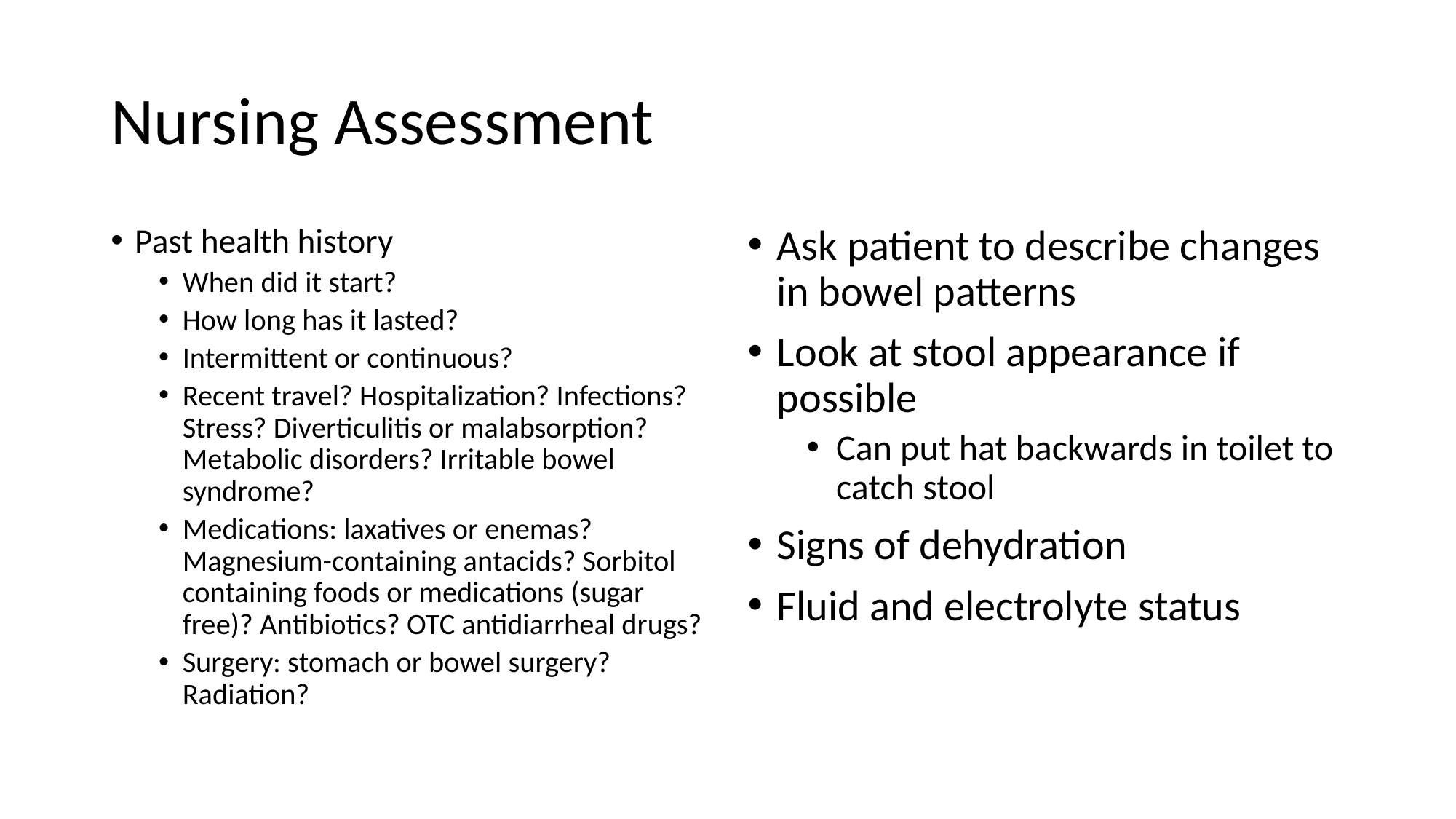

# Nursing Assessment
Past health history
When did it start?
How long has it lasted?
Intermittent or continuous?
Recent travel? Hospitalization? Infections? Stress? Diverticulitis or malabsorption? Metabolic disorders? Irritable bowel syndrome?
Medications: laxatives or enemas? Magnesium-containing antacids? Sorbitol containing foods or medications (sugar free)? Antibiotics? OTC antidiarrheal drugs?
Surgery: stomach or bowel surgery? Radiation?
Ask patient to describe changes in bowel patterns
Look at stool appearance if possible
Can put hat backwards in toilet to catch stool
Signs of dehydration
Fluid and electrolyte status